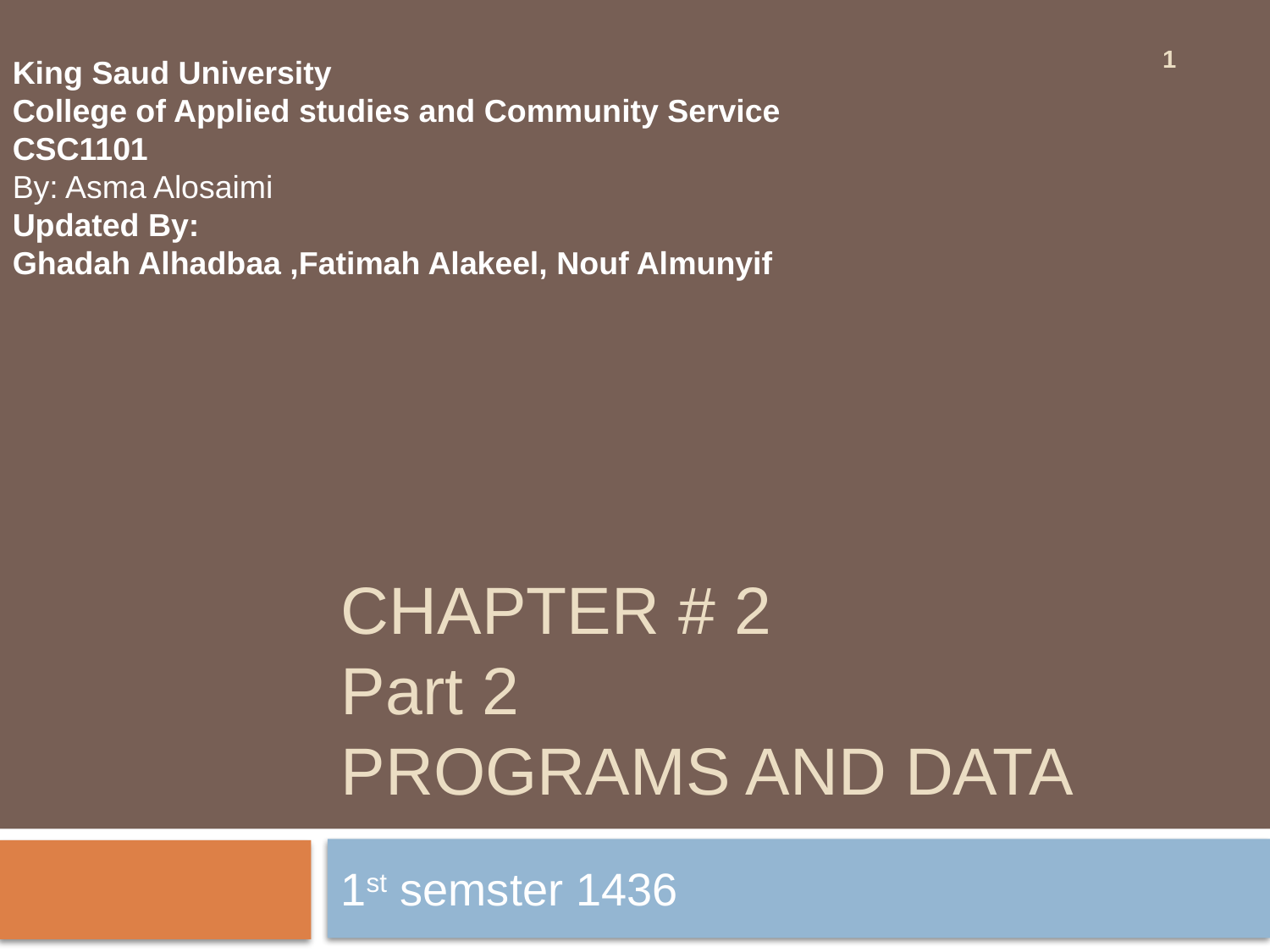

1
King Saud University
College of Applied studies and Community Service
CSC1101
By: Asma Alosaimi
Updated By:
Ghadah Alhadbaa ,Fatimah Alakeel, Nouf Almunyif
# Chapter # 2 Part 2 Programs And data
1st semster 1436